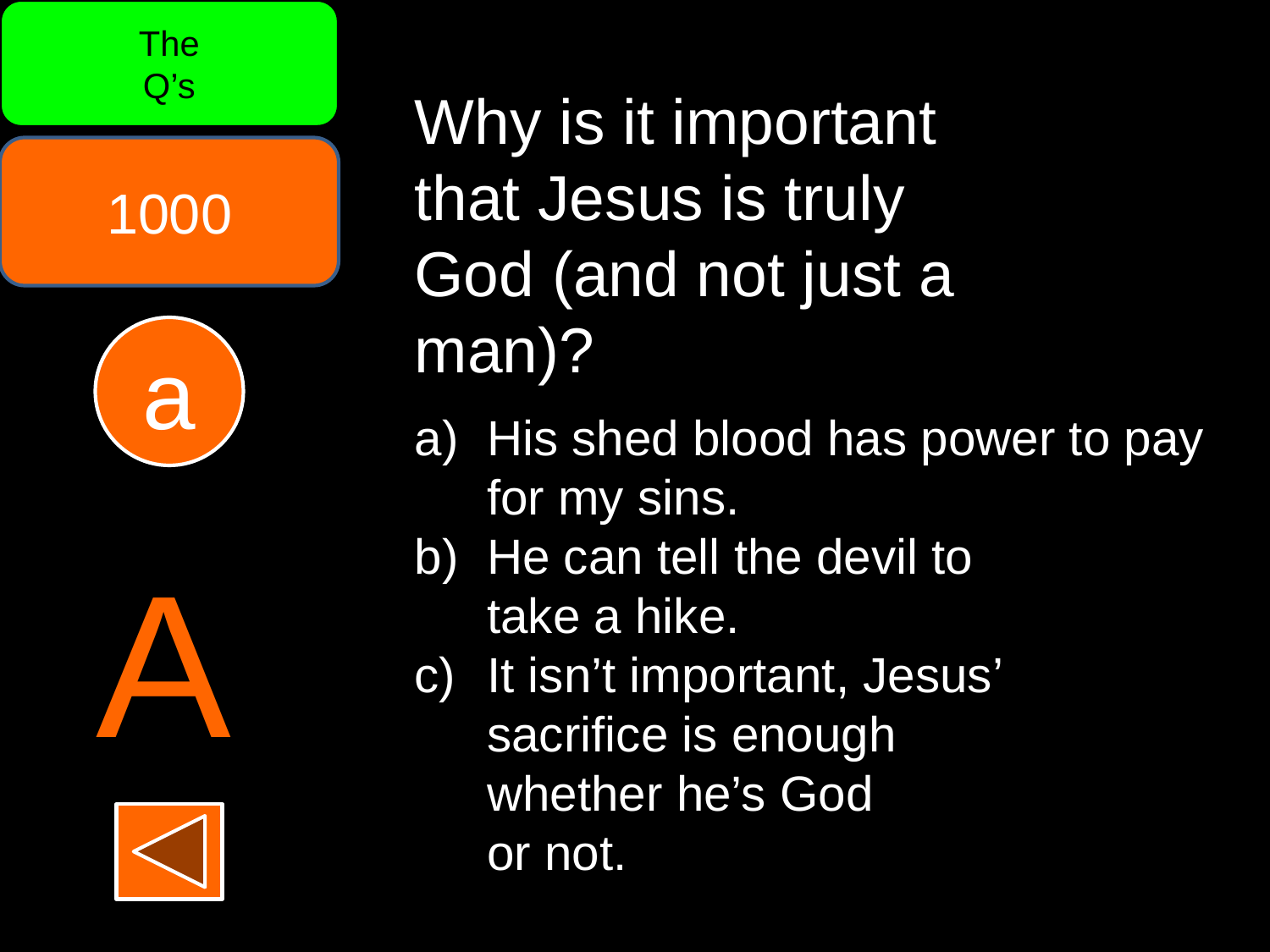

The
Q’s
Why is it important
that Jesus is truly
God (and not just a
man)?

His shed blood has power to pay for my sins.
He can tell the devil to
take a hike.
It isn’t important, Jesus’
sacrifice is enough
whether he’s God
or not.
1000
a
A